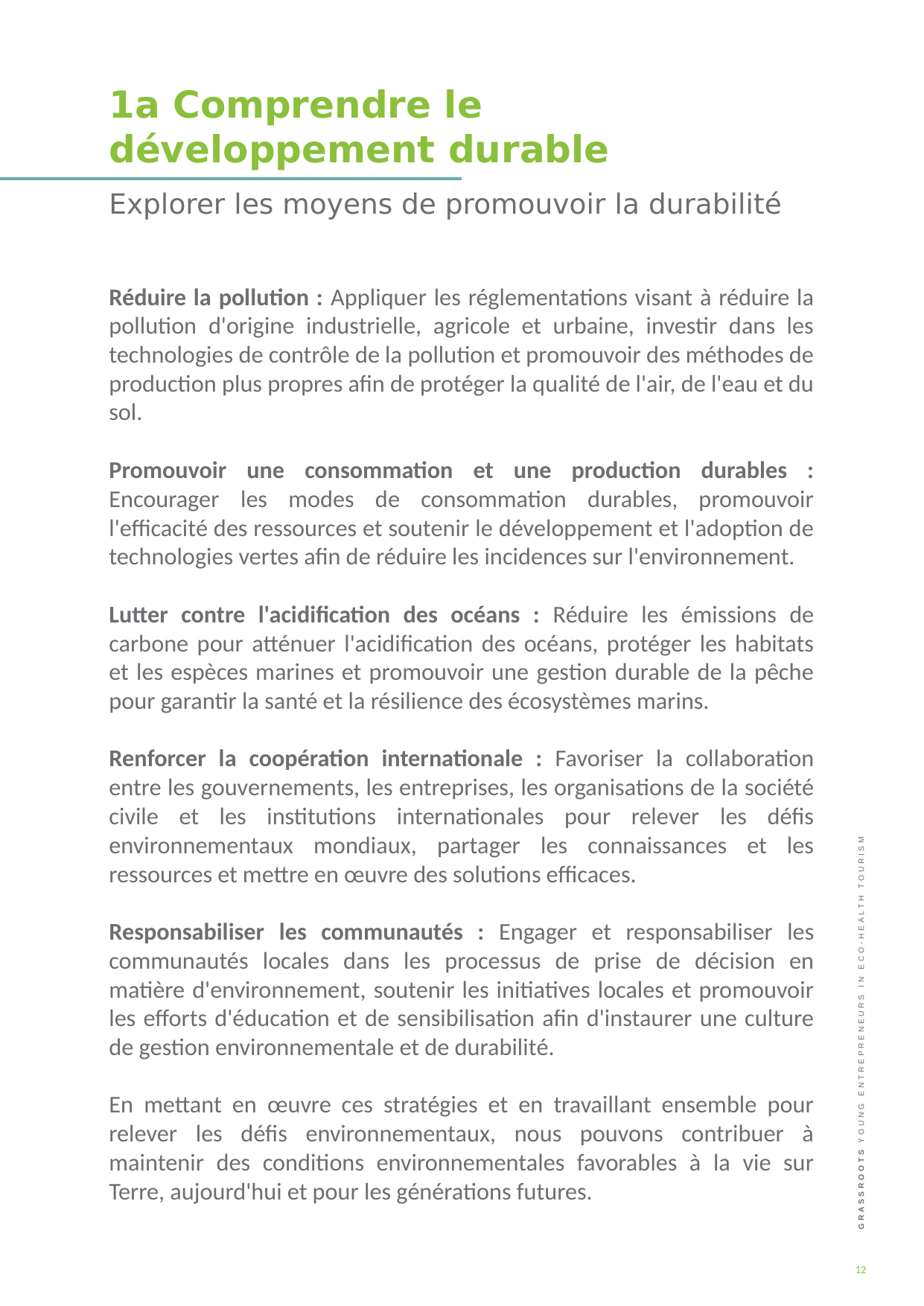

1a Comprendre le développement durable
Explorer les moyens de promouvoir la durabilité
Réduire la pollution : Appliquer les réglementations visant à réduire la pollution d'origine industrielle, agricole et urbaine, investir dans les technologies de contrôle de la pollution et promouvoir des méthodes de production plus propres afin de protéger la qualité de l'air, de l'eau et du sol.

Promouvoir une consommation et une production durables : Encourager les modes de consommation durables, promouvoir l'efficacité des ressources et soutenir le développement et l'adoption de technologies vertes afin de réduire les incidences sur l'environnement.

Lutter contre l'acidification des océans : Réduire les émissions de carbone pour atténuer l'acidification des océans, protéger les habitats et les espèces marines et promouvoir une gestion durable de la pêche pour garantir la santé et la résilience des écosystèmes marins.

Renforcer la coopération internationale : Favoriser la collaboration entre les gouvernements, les entreprises, les organisations de la société civile et les institutions internationales pour relever les défis environnementaux mondiaux, partager les connaissances et les ressources et mettre en œuvre des solutions efficaces.

Responsabiliser les communautés : Engager et responsabiliser les communautés locales dans les processus de prise de décision en matière d'environnement, soutenir les initiatives locales et promouvoir les efforts d'éducation et de sensibilisation afin d'instaurer une culture de gestion environnementale et de durabilité.

En mettant en œuvre ces stratégies et en travaillant ensemble pour relever les défis environnementaux, nous pouvons contribuer à maintenir des conditions environnementales favorables à la vie sur Terre, aujourd'hui et pour les générations futures.

12